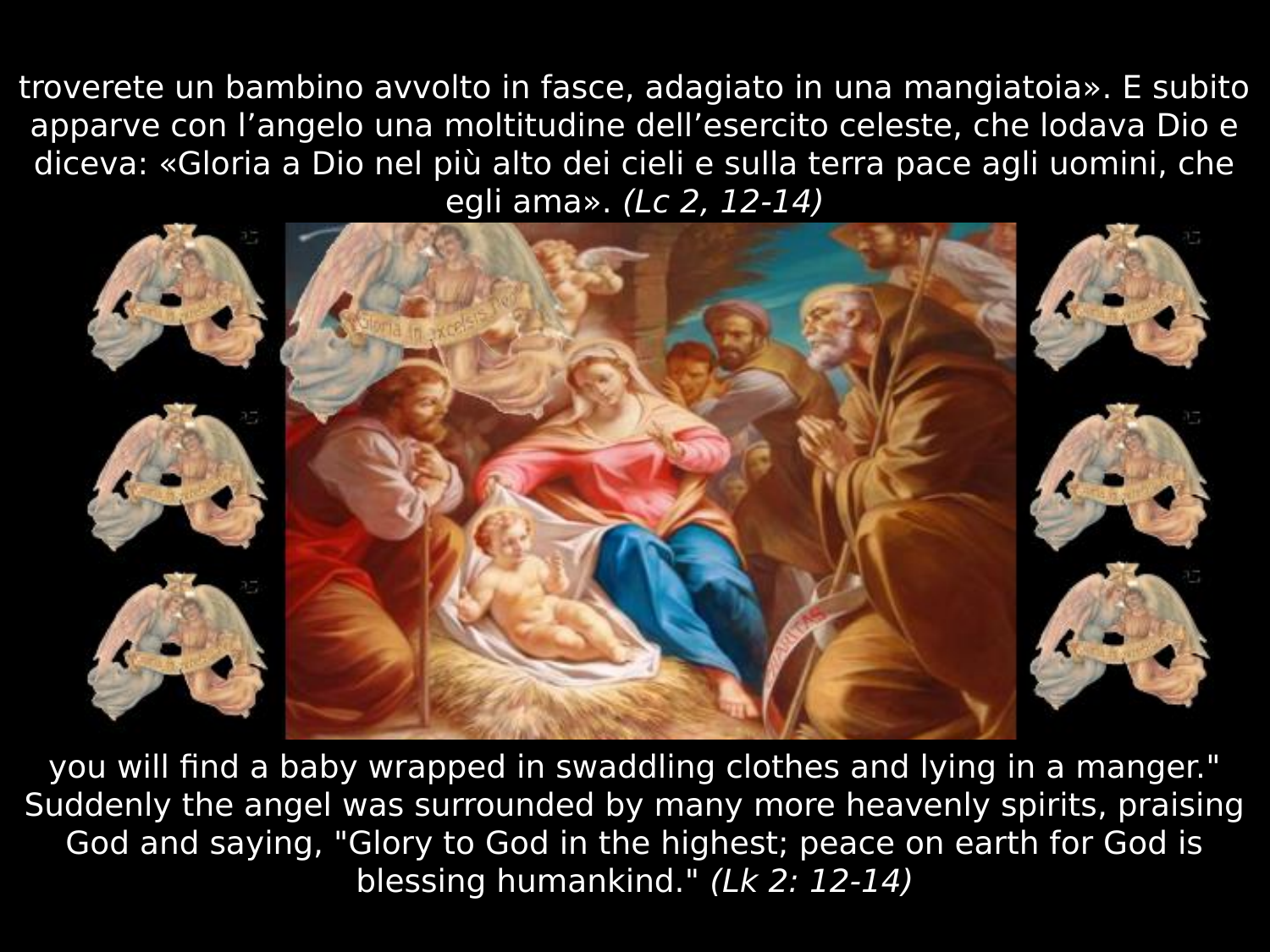

# troverete un bambino avvolto in fasce, adagiato in una mangiatoia». E subito apparve con l’angelo una moltitudine dell’esercito celeste, che lodava Dio e diceva: «Gloria a Dio nel più alto dei cieli e sulla terra pace agli uomini, che egli ama». (Lc 2, 12-14)
you will find a baby wrapped in swaddling clothes and lying in a manger." Suddenly the angel was surrounded by many more heavenly spirits, praising God and saying, "Glory to God in the highest; peace on earth for God is blessing humankind." (Lk 2: 12-14)